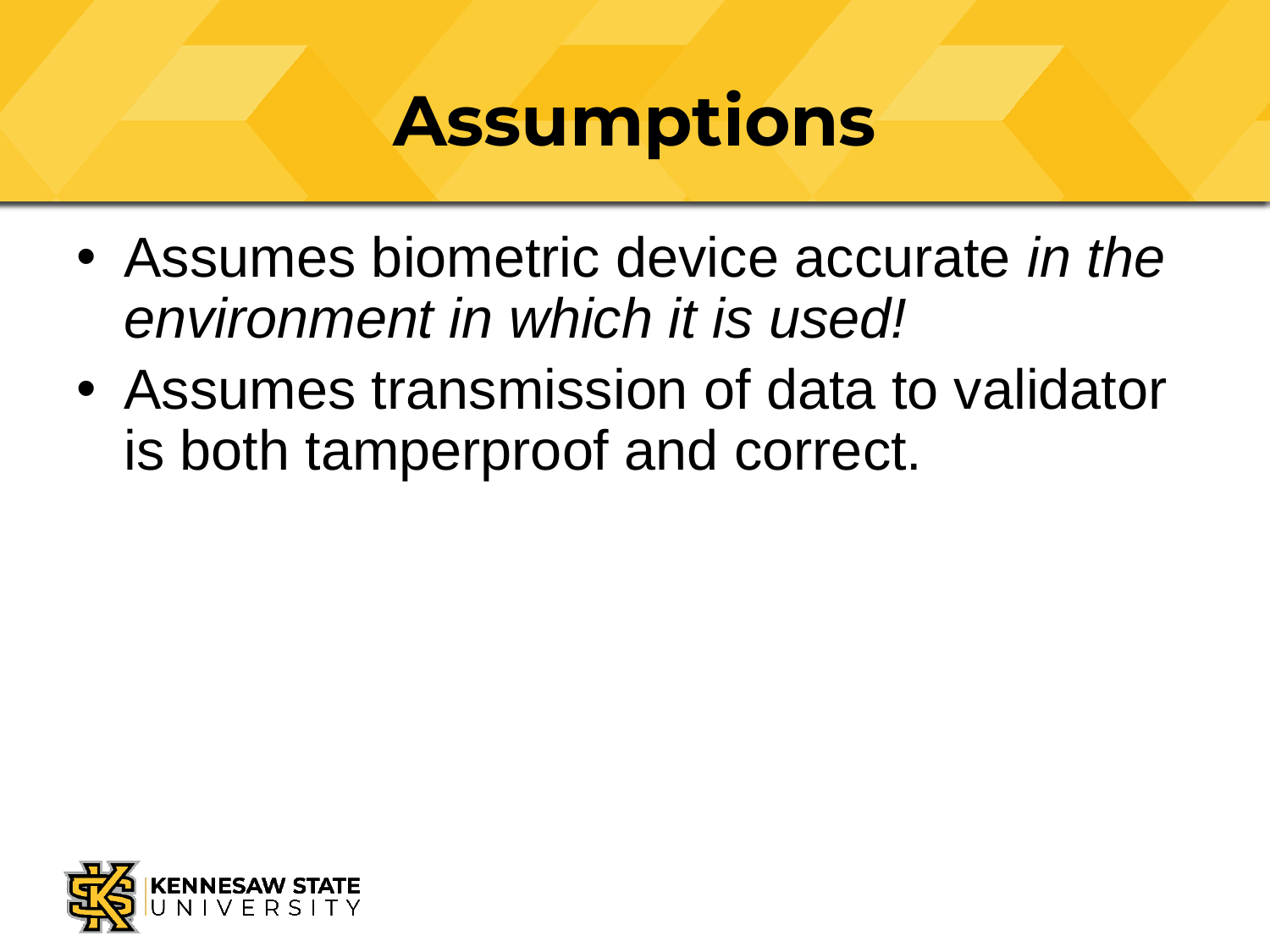

# Assumptions
Assumes biometric device accurate in the environment in which it is used!
Assumes transmission of data to validator is both tamperproof and correct.